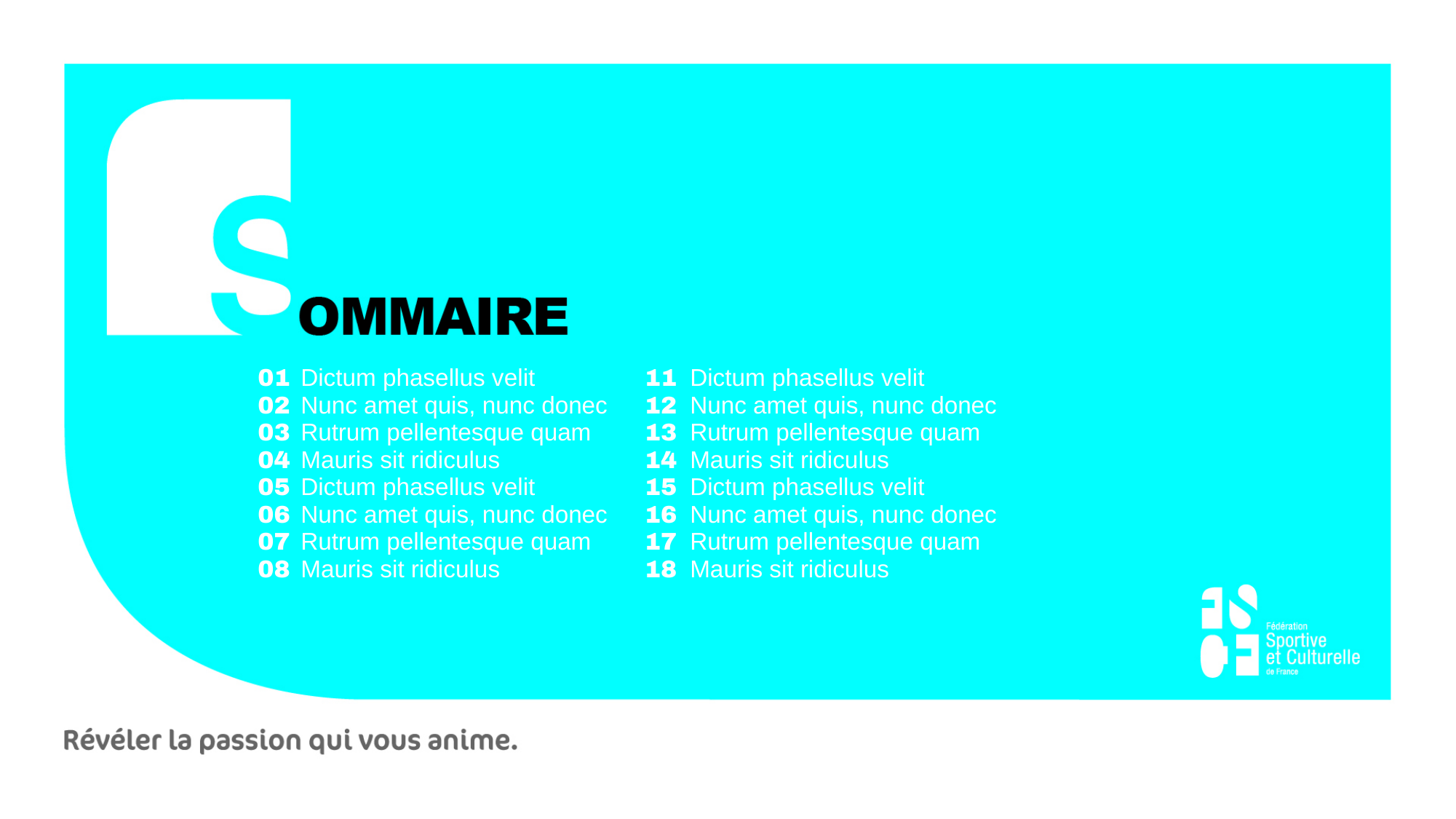

01
02
03
04
05
06
07
08
Dictum phasellus velit
Nunc amet quis, nunc donec
Rutrum pellentesque quam
Mauris sit ridiculus
Dictum phasellus velit
Nunc amet quis, nunc donec
Rutrum pellentesque quam
Mauris sit ridiculus

11
12
13
14
15
16
17
18
Dictum phasellus velit
Nunc amet quis, nunc donec
Rutrum pellentesque quam
Mauris sit ridiculus
Dictum phasellus velit
Nunc amet quis, nunc donec
Rutrum pellentesque quam
Mauris sit ridiculus